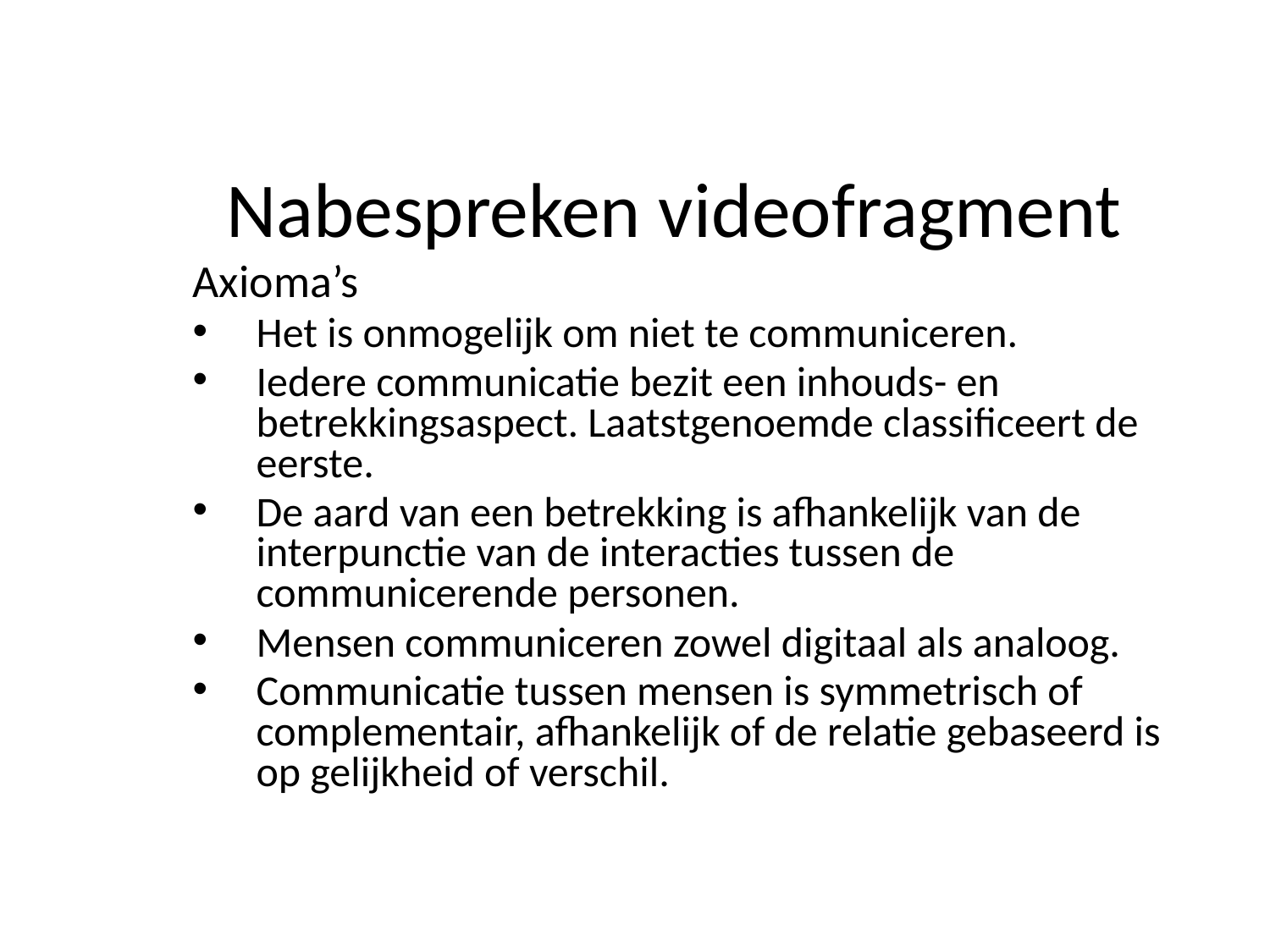

# Nabespreken videofragment
Axioma’s
Het is onmogelijk om niet te communiceren.
Iedere communicatie bezit een inhouds- en betrekkingsaspect. Laatstgenoemde classificeert de eerste.
De aard van een betrekking is afhankelijk van de interpunctie van de interacties tussen de communicerende personen.
Mensen communiceren zowel digitaal als analoog.
Communicatie tussen mensen is symmetrisch of complementair, afhankelijk of de relatie gebaseerd is op gelijkheid of verschil.